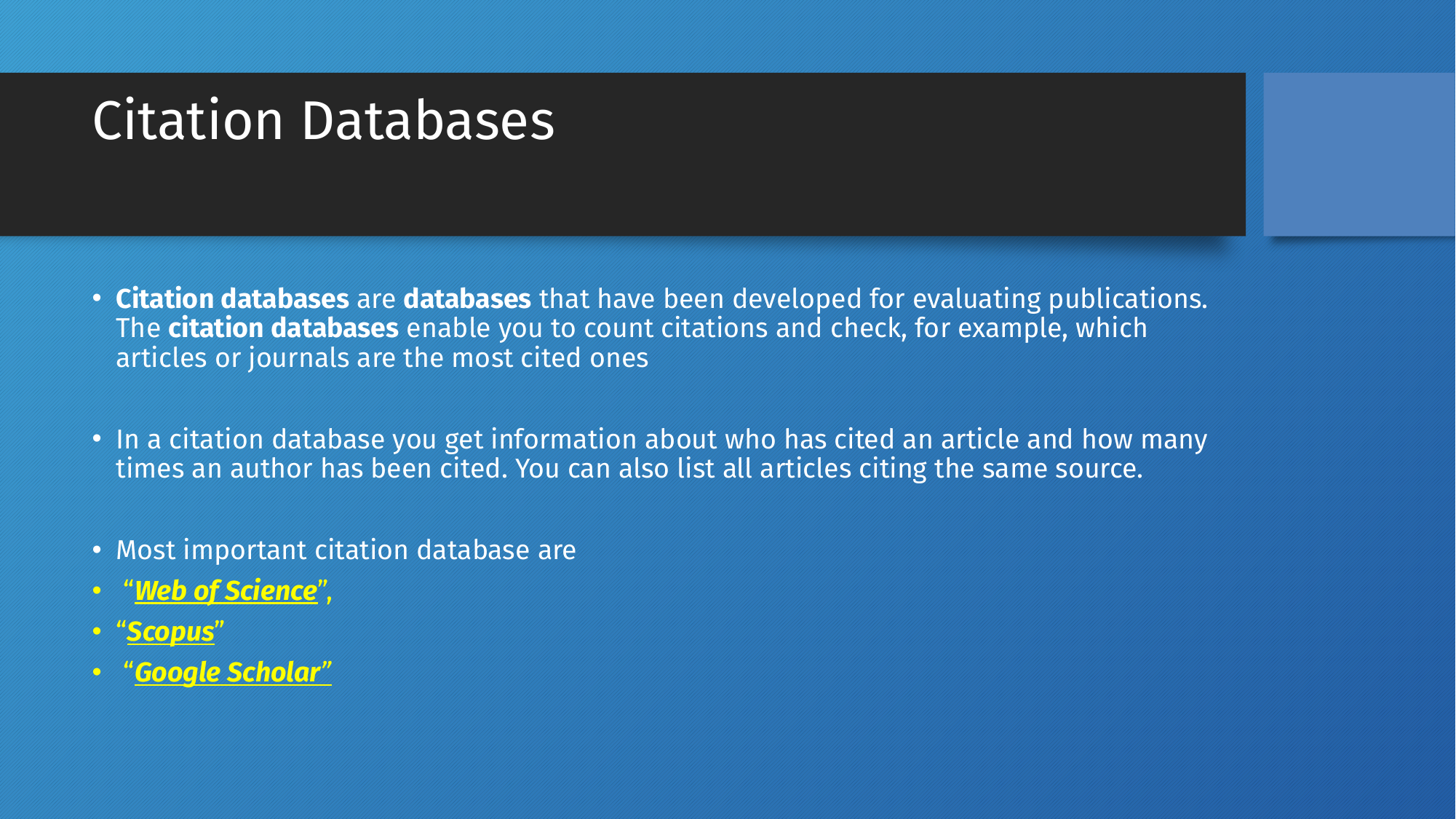

# Citation Databases
Citation databases are databases that have been developed for evaluating publications. The citation databases enable you to count citations and check, for example, which articles or journals are the most cited ones

In a citation database you get information about who has cited an article and how many times an author has been cited. You can also list all articles citing the same source.

Most important citation database are
 “Web of Science”,
“Scopus”
 “Google Scholar”